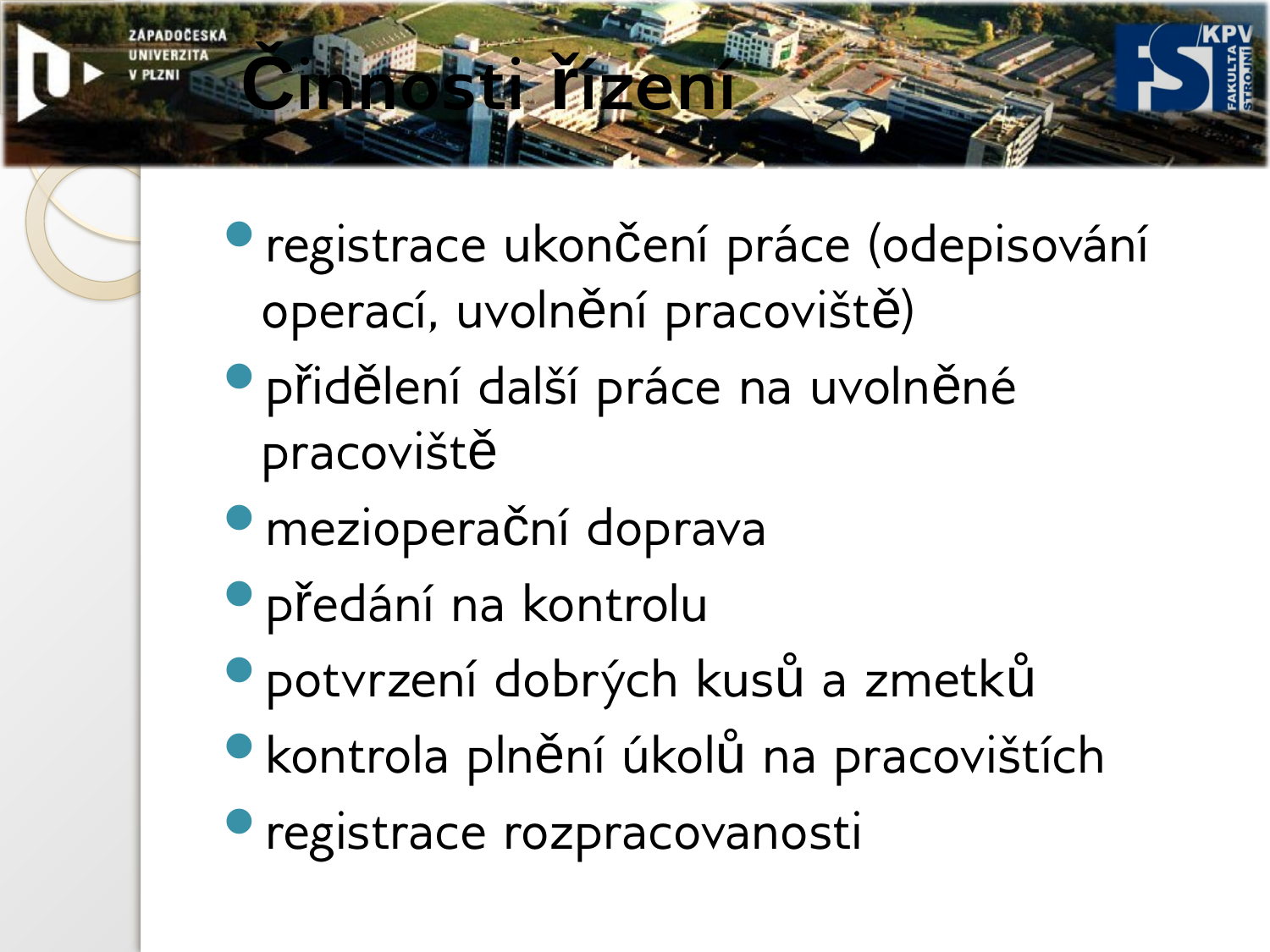

# Činnosti řízení
registrace ukončení práce (odepisování operací, uvolnění pracoviště)
přidělení další práce na uvolněné pracoviště
mezioperační doprava
předání na kontrolu
potvrzení dobrých kusů a zmetků
kontrola plnění úkolů na pracovištích
registrace rozpracovanosti